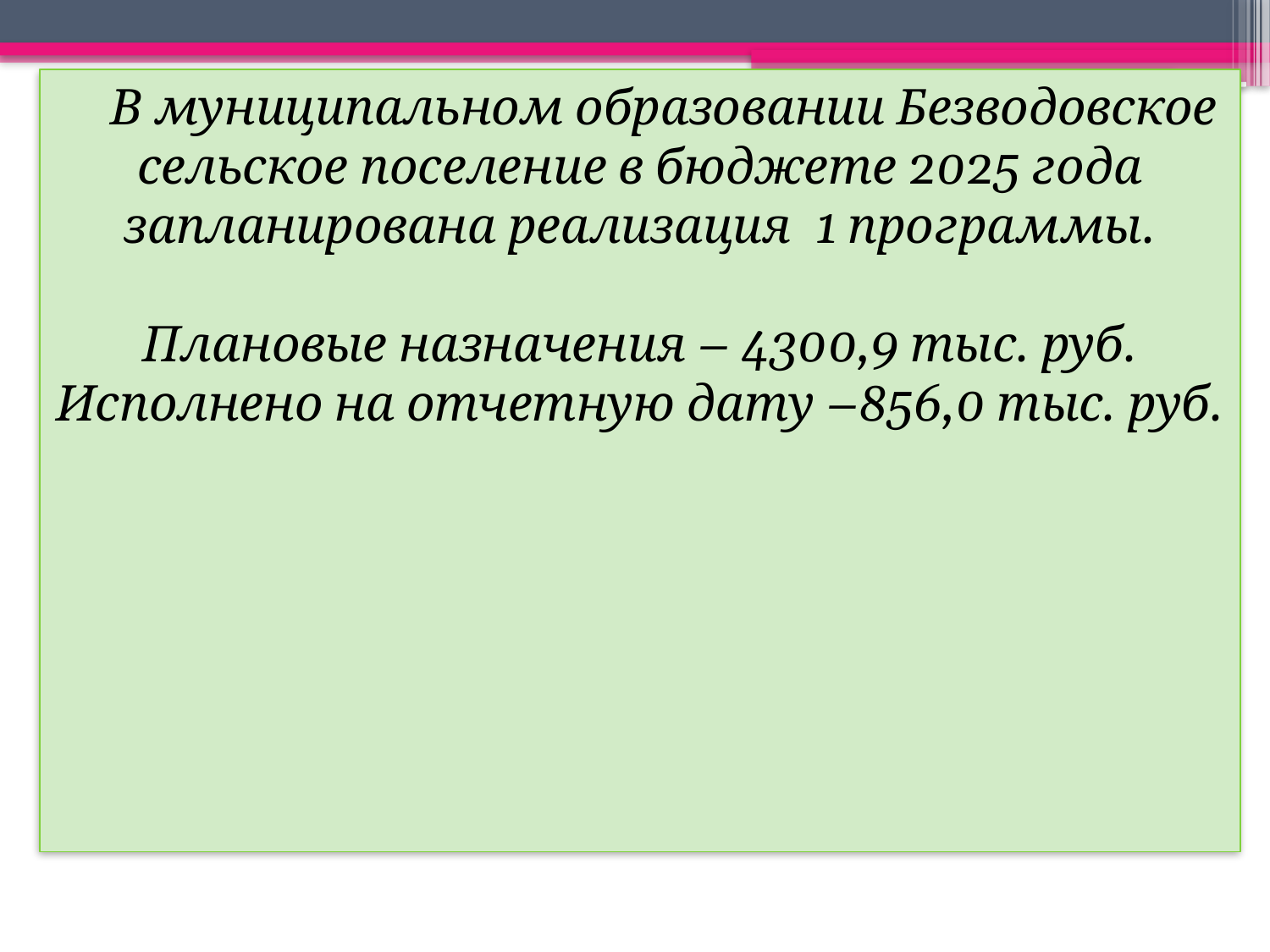

В муниципальном образовании Безводовское сельское поселение в бюджете 2025 года запланирована реализация  1 программы.

Плановые назначения – 4300,9 тыс. руб.
Исполнено на отчетную дату –856,0 тыс. руб.